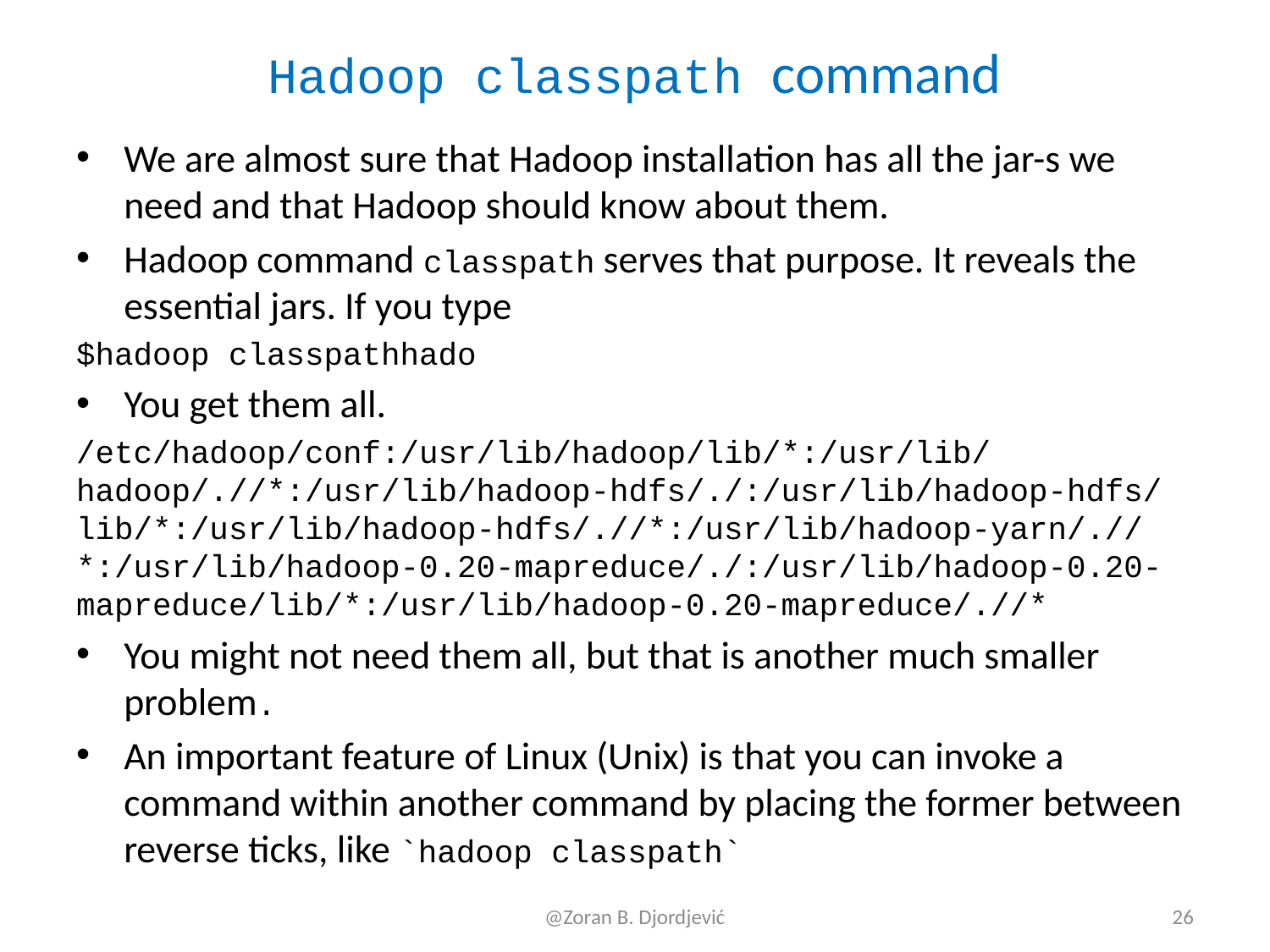

# Hadoop classpath command
We are almost sure that Hadoop installation has all the jar-s we need and that Hadoop should know about them.
Hadoop command classpath serves that purpose. It reveals the essential jars. If you type
$hadoop classpathhado
You get them all.
/etc/hadoop/conf:/usr/lib/hadoop/lib/*:/usr/lib/hadoop/.//*:/usr/lib/hadoop-hdfs/./:/usr/lib/hadoop-hdfs/lib/*:/usr/lib/hadoop-hdfs/.//*:/usr/lib/hadoop-yarn/.//*:/usr/lib/hadoop-0.20-mapreduce/./:/usr/lib/hadoop-0.20-mapreduce/lib/*:/usr/lib/hadoop-0.20-mapreduce/.//*
You might not need them all, but that is another much smaller problem.
An important feature of Linux (Unix) is that you can invoke a command within another command by placing the former between reverse ticks, like `hadoop classpath`

@Zoran B. Djordjević
26